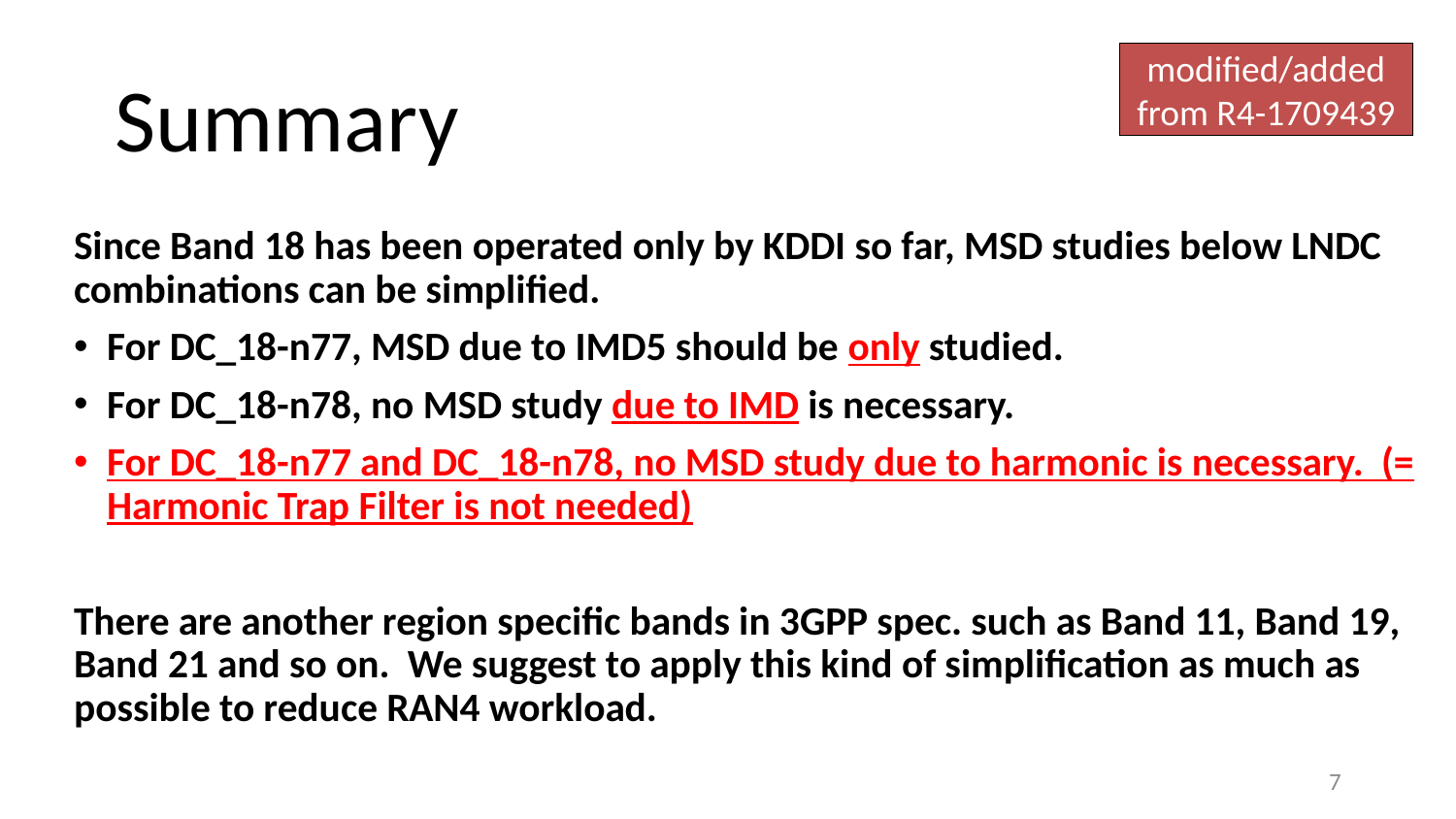

# Summary
modified/added from R4-1709439
Since Band 18 has been operated only by KDDI so far, MSD studies below LNDC combinations can be simplified.
For DC_18-n77, MSD due to IMD5 should be only studied.
For DC_18-n78, no MSD study due to IMD is necessary.
For DC_18-n77 and DC_18-n78, no MSD study due to harmonic is necessary.  (= Harmonic Trap Filter is not needed)

There are another region specific bands in 3GPP spec. such as Band 11, Band 19, Band 21 and so on.  We suggest to apply this kind of simplification as much as possible to reduce RAN4 workload.
7